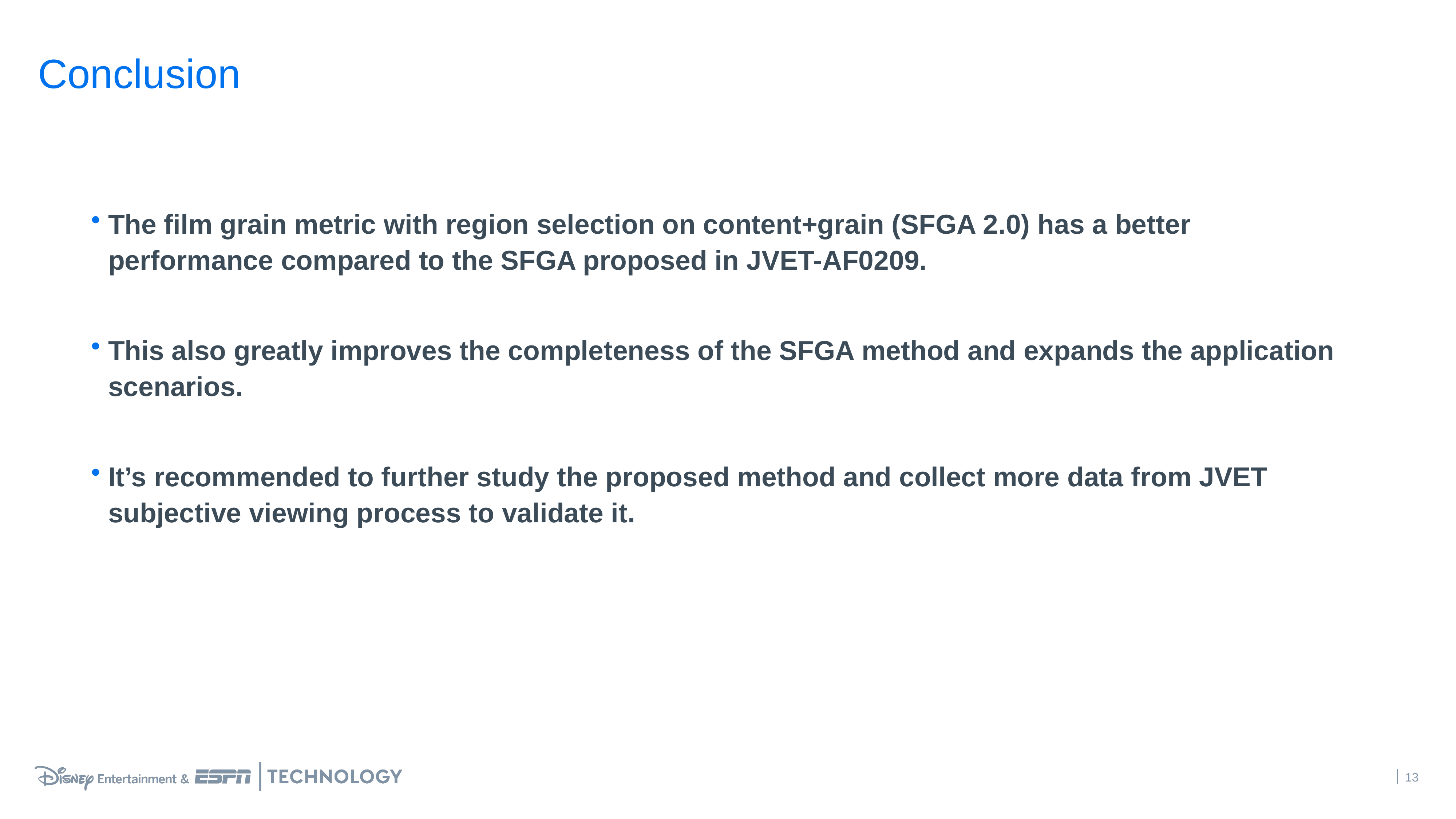

# Conclusion
The film grain metric with region selection on content+grain (SFGA 2.0) has a better performance compared to the SFGA proposed in JVET-AF0209.

This also greatly improves the completeness of the SFGA method and expands the application scenarios.

It’s recommended to further study the proposed method and collect more data from JVET subjective viewing process to validate it.

13